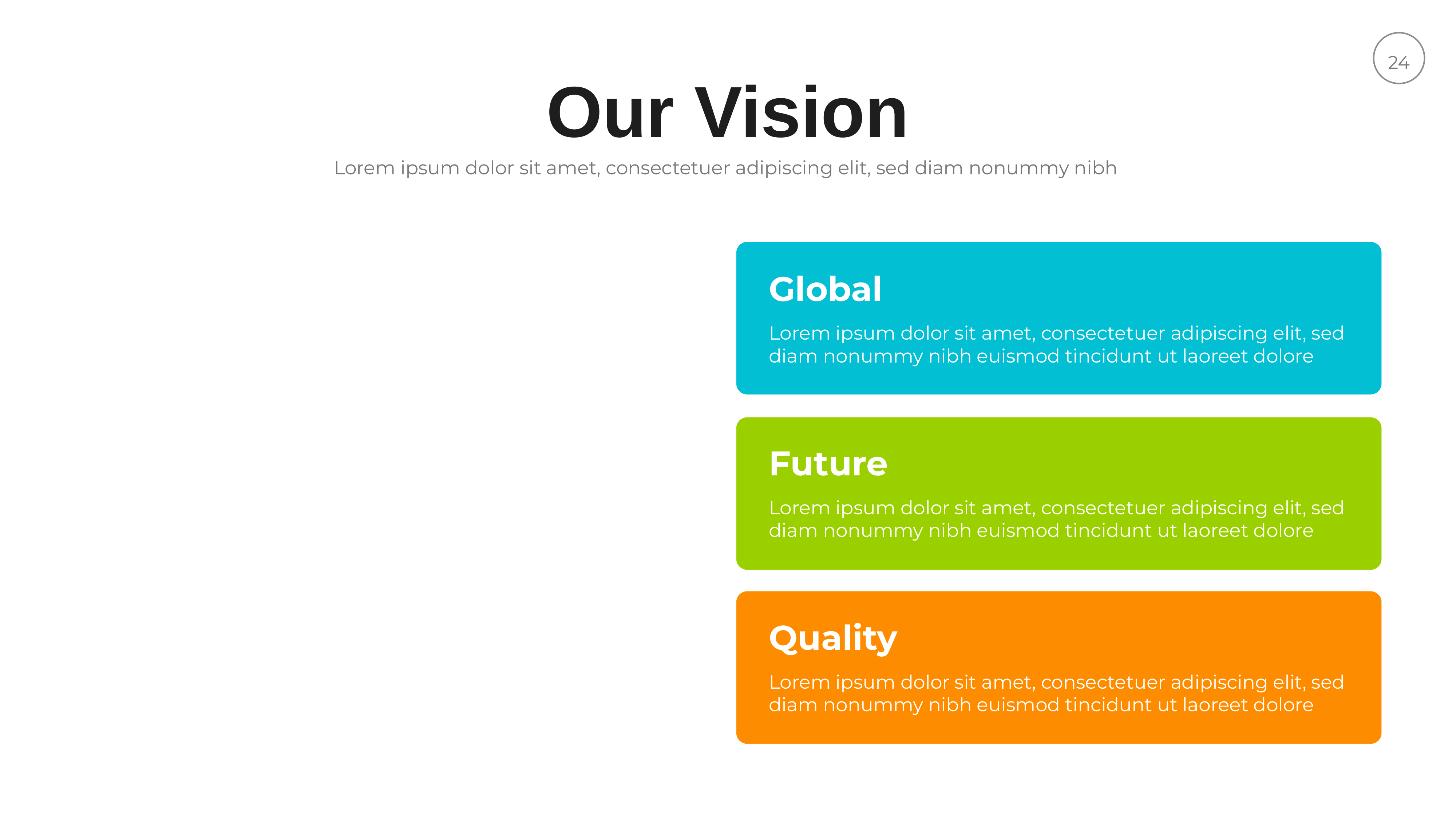

Our Vision
Lorem ipsum dolor sit amet, consectetuer adipiscing elit, sed diam nonummy nibh

Global
Lorem ipsum dolor sit amet, consectetuer adipiscing elit, sed diam nonummy nibh euismod tincidunt ut laoreet dolore

Future
Lorem ipsum dolor sit amet, consectetuer adipiscing elit, sed diam nonummy nibh euismod tincidunt ut laoreet dolore

Quality
Lorem ipsum dolor sit amet, consectetuer adipiscing elit, sed diam nonummy nibh euismod tincidunt ut laoreet dolore